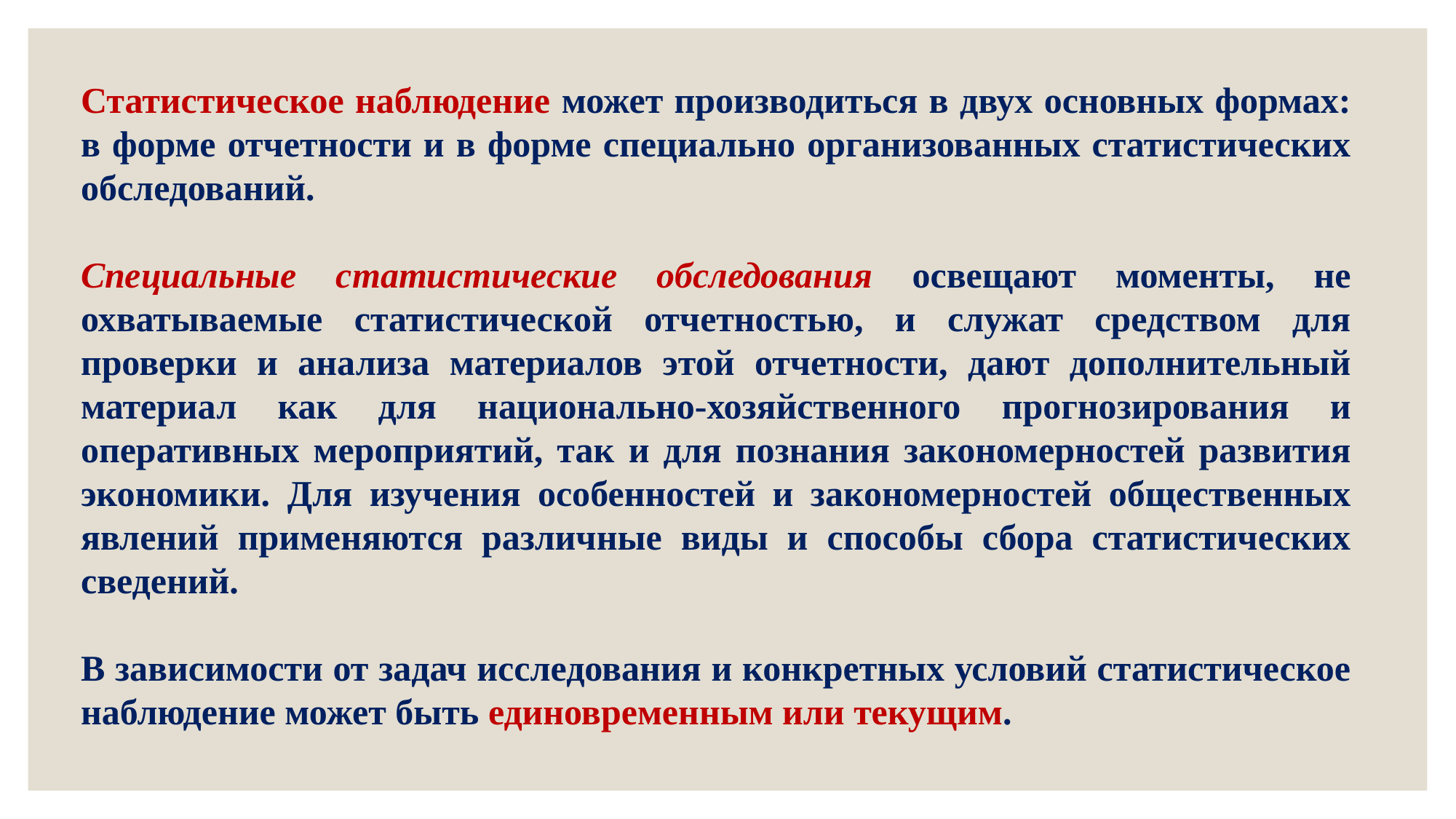

Статистическое наблюдение может производиться в двух основных формах: в форме отчетности и в форме специально организованных статистических обследований.

Специальные статистические обследования освещают моменты, не охватываемые статистической отчетностью, и служат средством для проверки и анализа материалов этой отчетности, дают дополнительный материал как для национально-хозяйственного прогнозирования и оперативных мероприятий, так и для познания закономерностей развития экономики. Для изучения особенностей и закономерностей общественных явлений применяются различные виды и способы сбора статистических сведений.

В зависимости от задач исследования и конкретных условий статистическое наблюдение может быть единовременным или текущим.